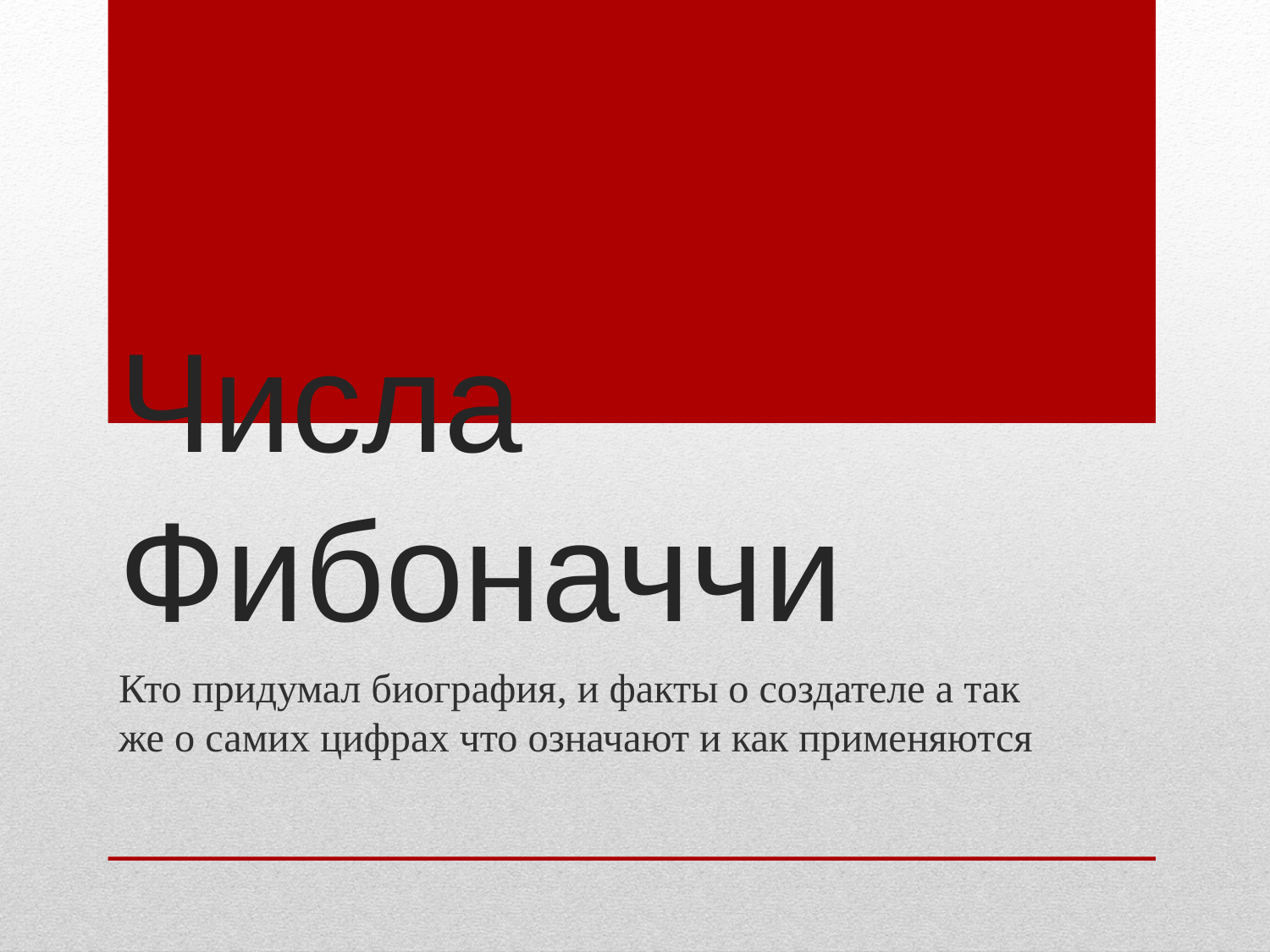

# Числа Фибоначчи
Кто придумал биография, и факты о создателе а так же о самих цифрах что означают и как применяются